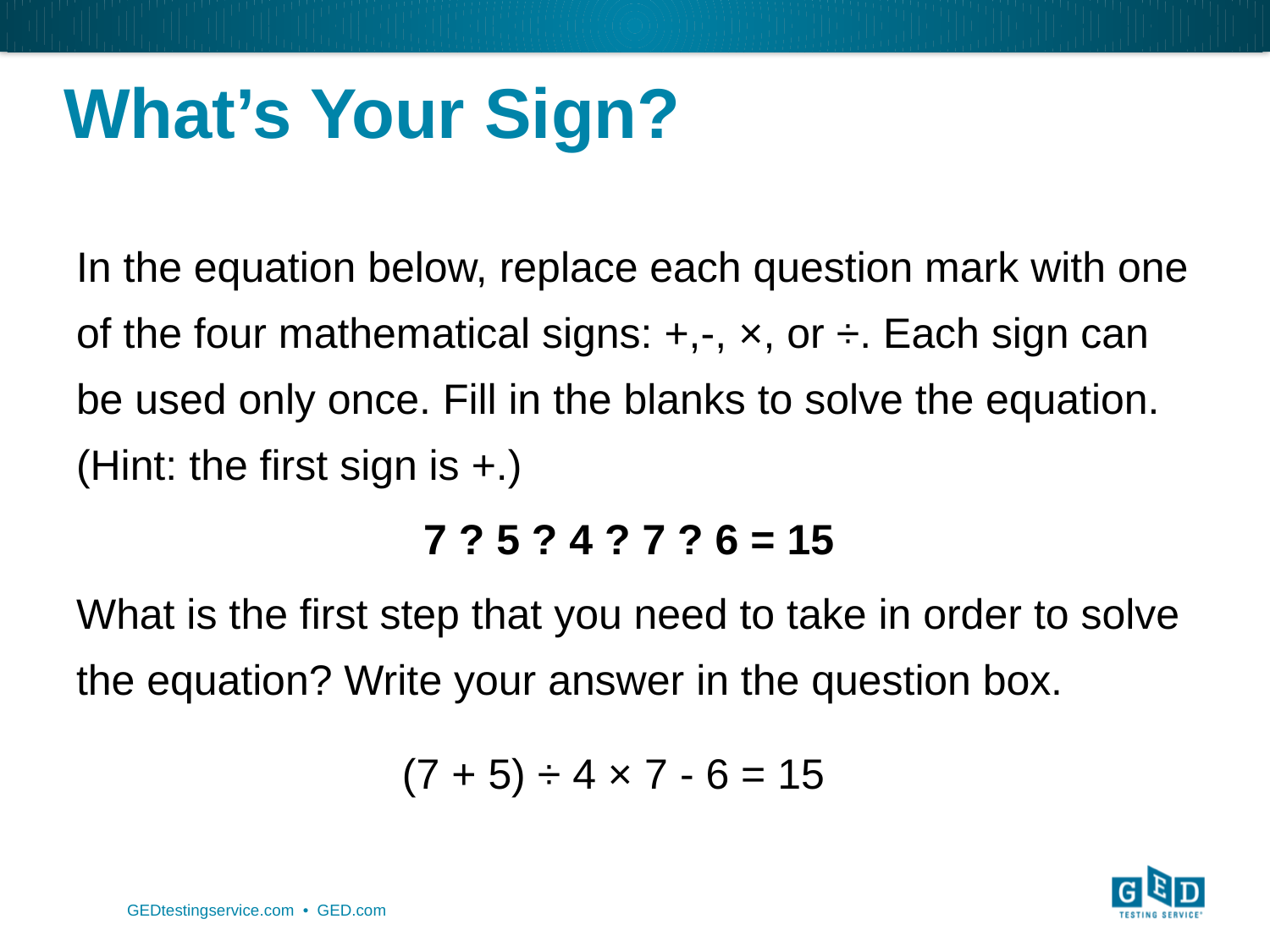

# What’s Your Sign?
In the equation below, replace each question mark with one of the four mathematical signs: +,-, ×, or ÷. Each sign can be used only once. Fill in the blanks to solve the equation. (Hint: the first sign is +.)
7 ? 5 ? 4 ? 7 ? 6 = 15
What is the first step that you need to take in order to solve the equation? Write your answer in the question box.
(7 + 5) ÷ 4 × 7 - 6 = 15